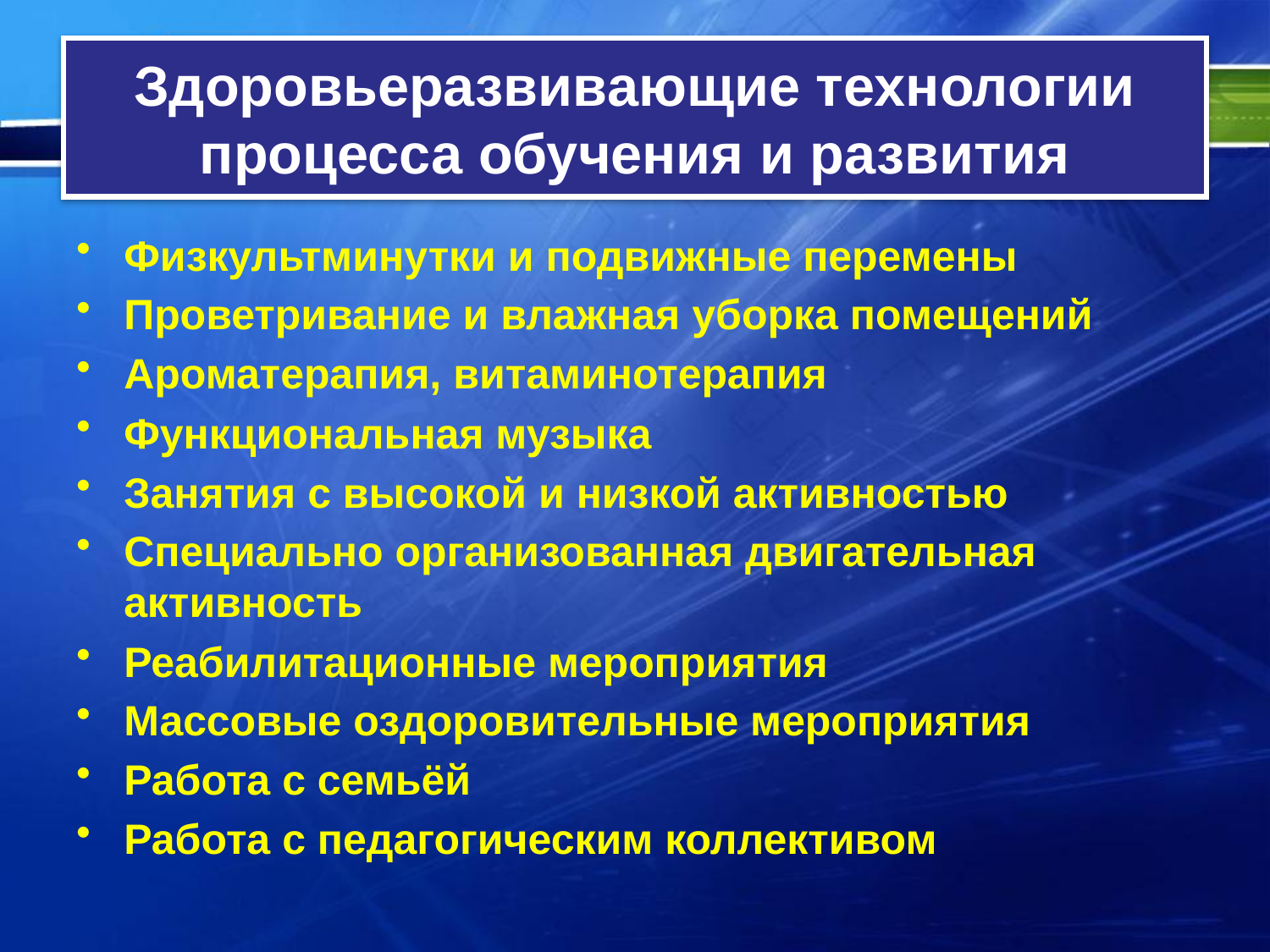

# Здоровьеразвивающие технологии процесса обучения и развития
Физкультминутки и подвижные перемены
Проветривание и влажная уборка помещений
Ароматерапия, витаминотерапия
Функциональная музыка
Занятия с высокой и низкой активностью
Специально организованная двигательная активность
Реабилитационные мероприятия
Массовые оздоровительные мероприятия
Работа с семьёй
Работа с педагогическим коллективом